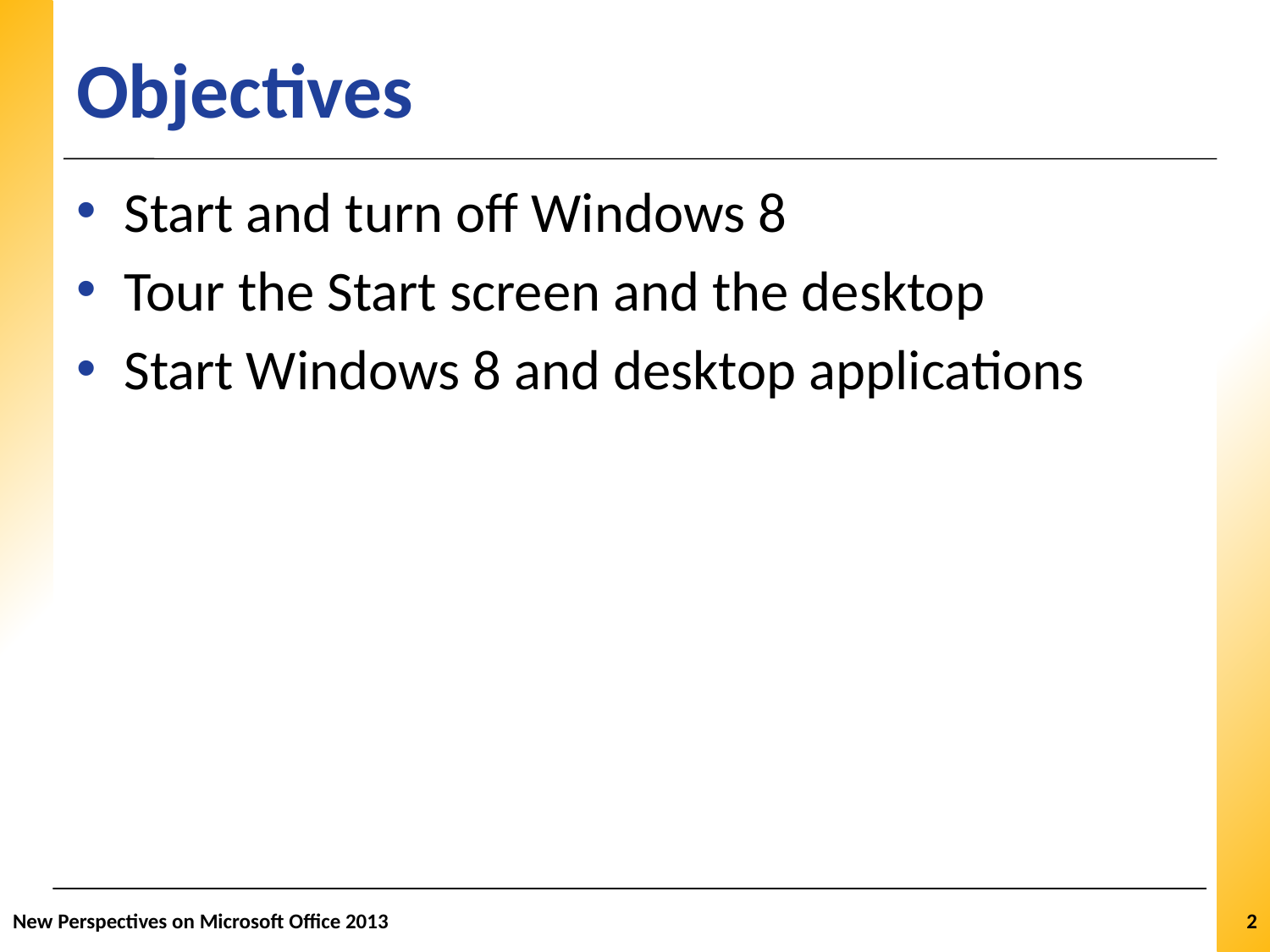

# Objectives
Start and turn off Windows 8
Tour the Start screen and the desktop
Start Windows 8 and desktop applications
New Perspectives on Microsoft Office 2013
2